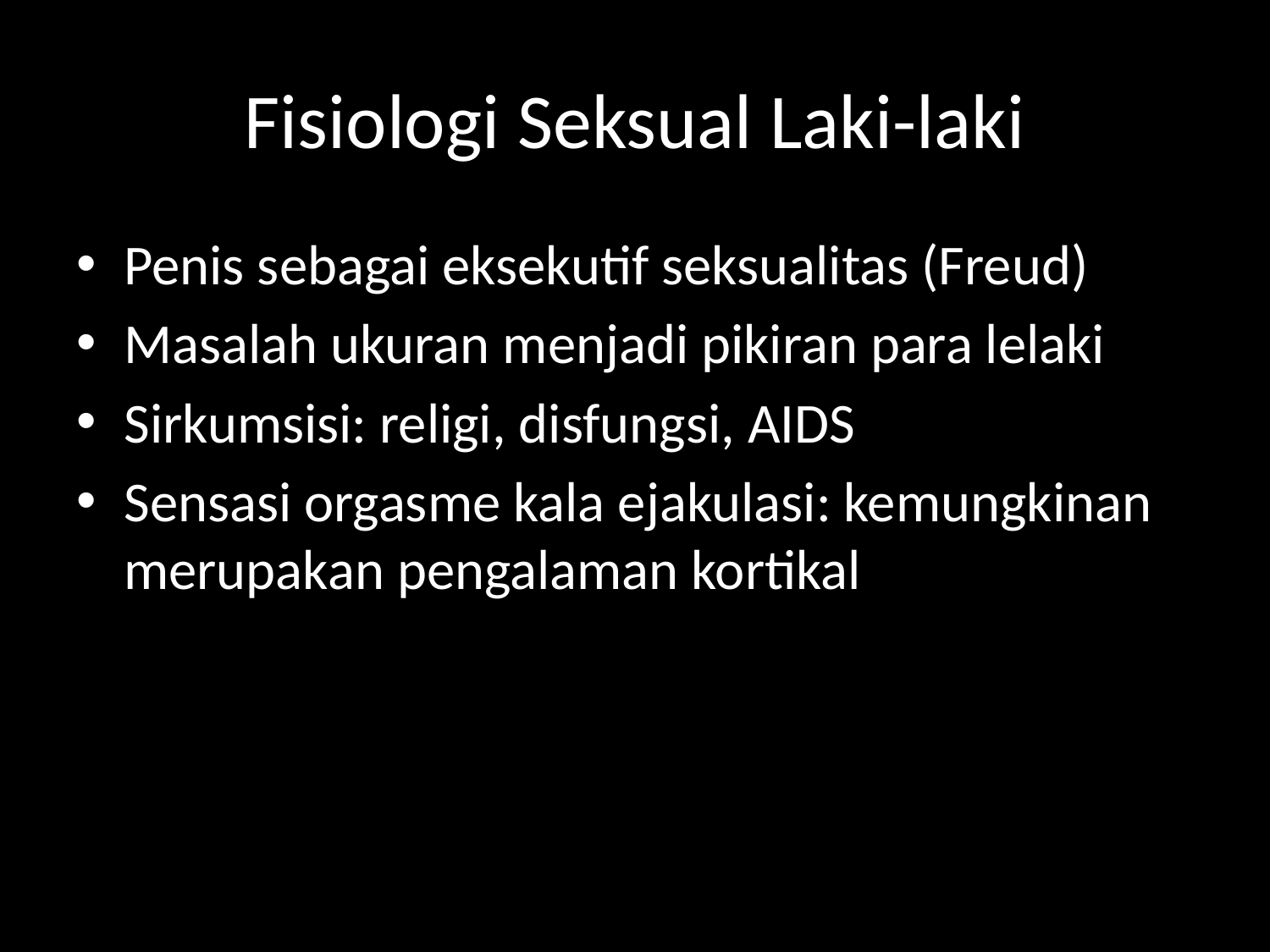

# Fisiologi Seksual Laki-laki
Penis sebagai eksekutif seksualitas (Freud)
Masalah ukuran menjadi pikiran para lelaki
Sirkumsisi: religi, disfungsi, AIDS
Sensasi orgasme kala ejakulasi: kemungkinan merupakan pengalaman kortikal